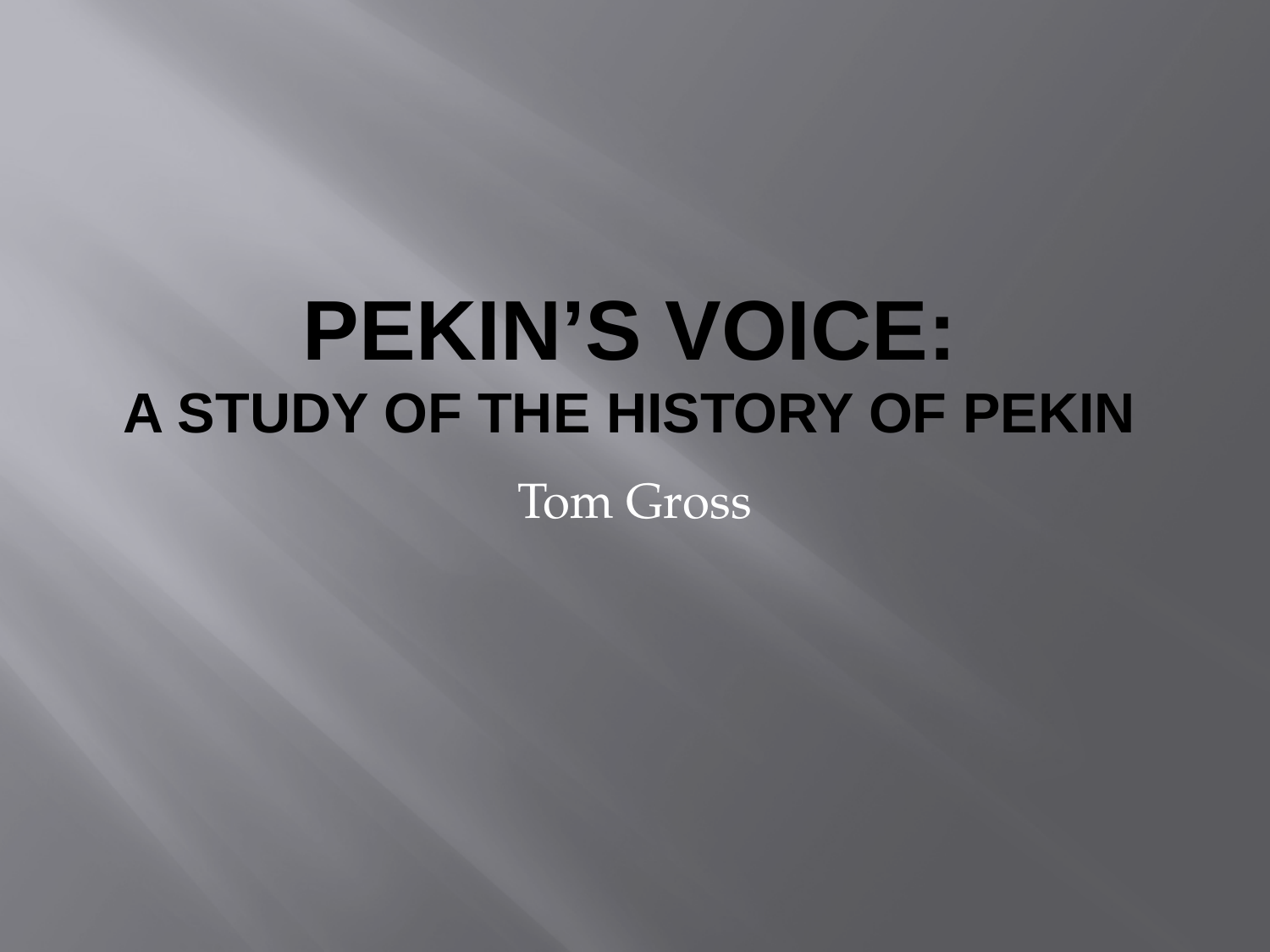

# Pekin’s Voice: A Study of the History of Pekin
Tom Gross